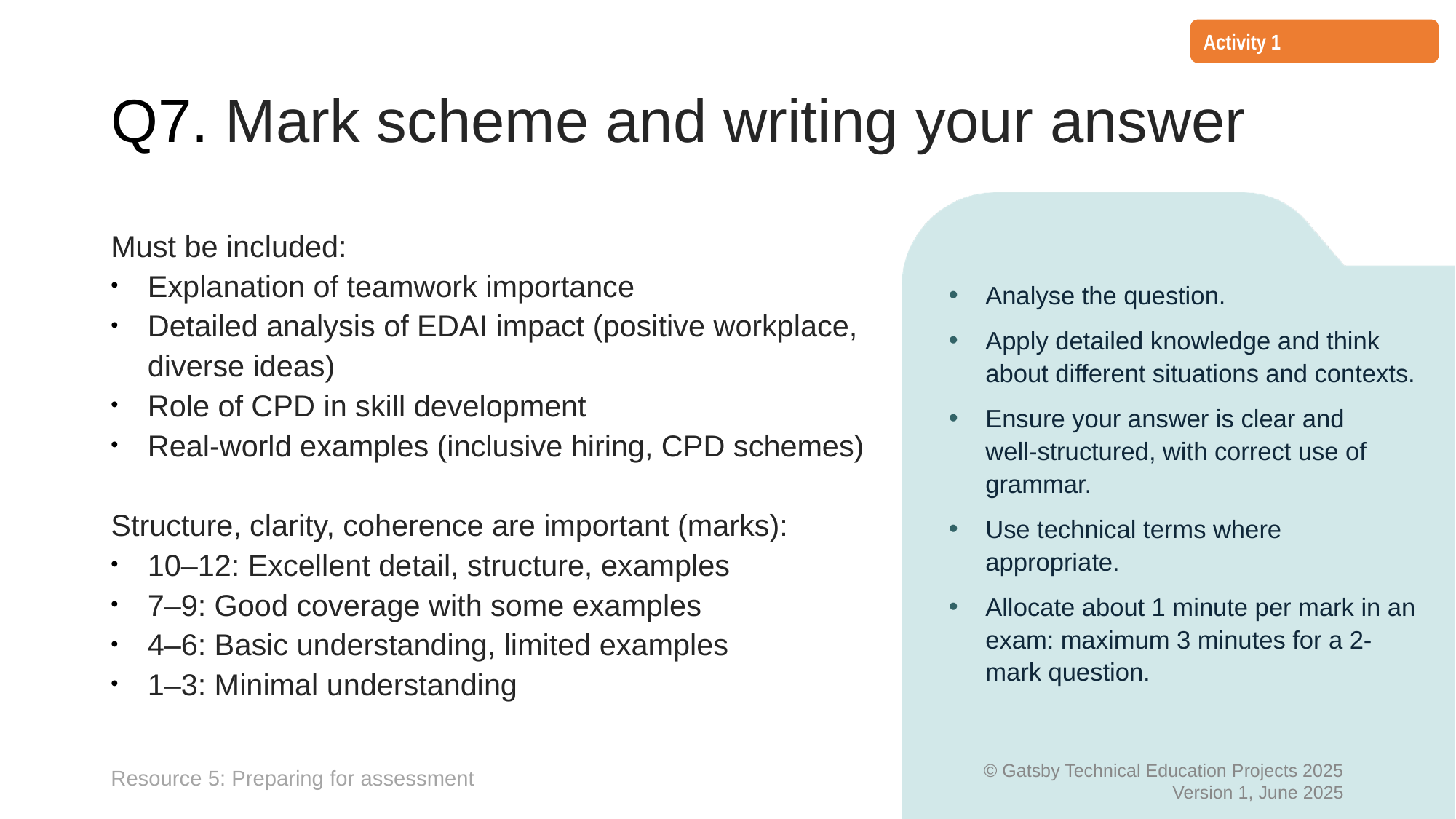

Activity 1
# Q7. Mark scheme and writing your answer
Must be included:
Explanation of teamwork importance
Detailed analysis of EDAI impact (positive workplace, diverse ideas)
Role of CPD in skill development
Real-world examples (inclusive hiring, CPD schemes)

Structure, clarity, coherence are important (marks):
10–12: Excellent detail, structure, examples
7–9: Good coverage with some examples
4–6: Basic understanding, limited examples
1–3: Minimal understanding
Analyse the question.
Apply detailed knowledge and think about different situations and contexts.
Ensure your answer is clear and
well-structured, with correct use of grammar.
Use technical terms where appropriate.
Allocate about 1 minute per mark in an exam: maximum 3 minutes for a 2-mark question.
Resource 5: Preparing for assessment